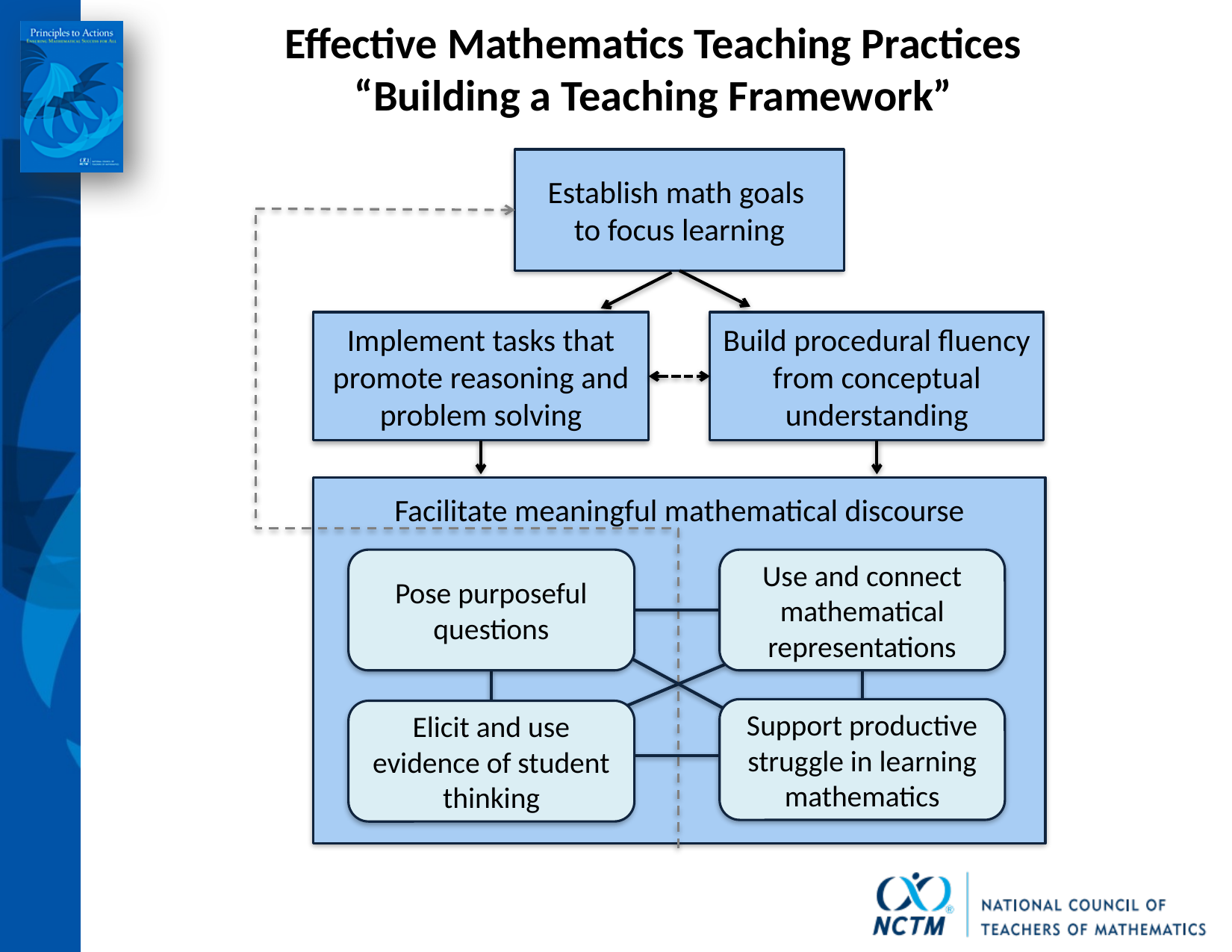

Effective Mathematics Teaching Practices
“Building a Teaching Framework”
Establish math goals
to focus learning
Implement tasks that promote reasoning and problem solving
Build procedural fluency from conceptual understanding

Facilitate meaningful mathematical discourse
Pose purposeful
questions
Use and connect mathematical representations
Support productive struggle in learning mathematics
Elicit and use evidence of student thinking